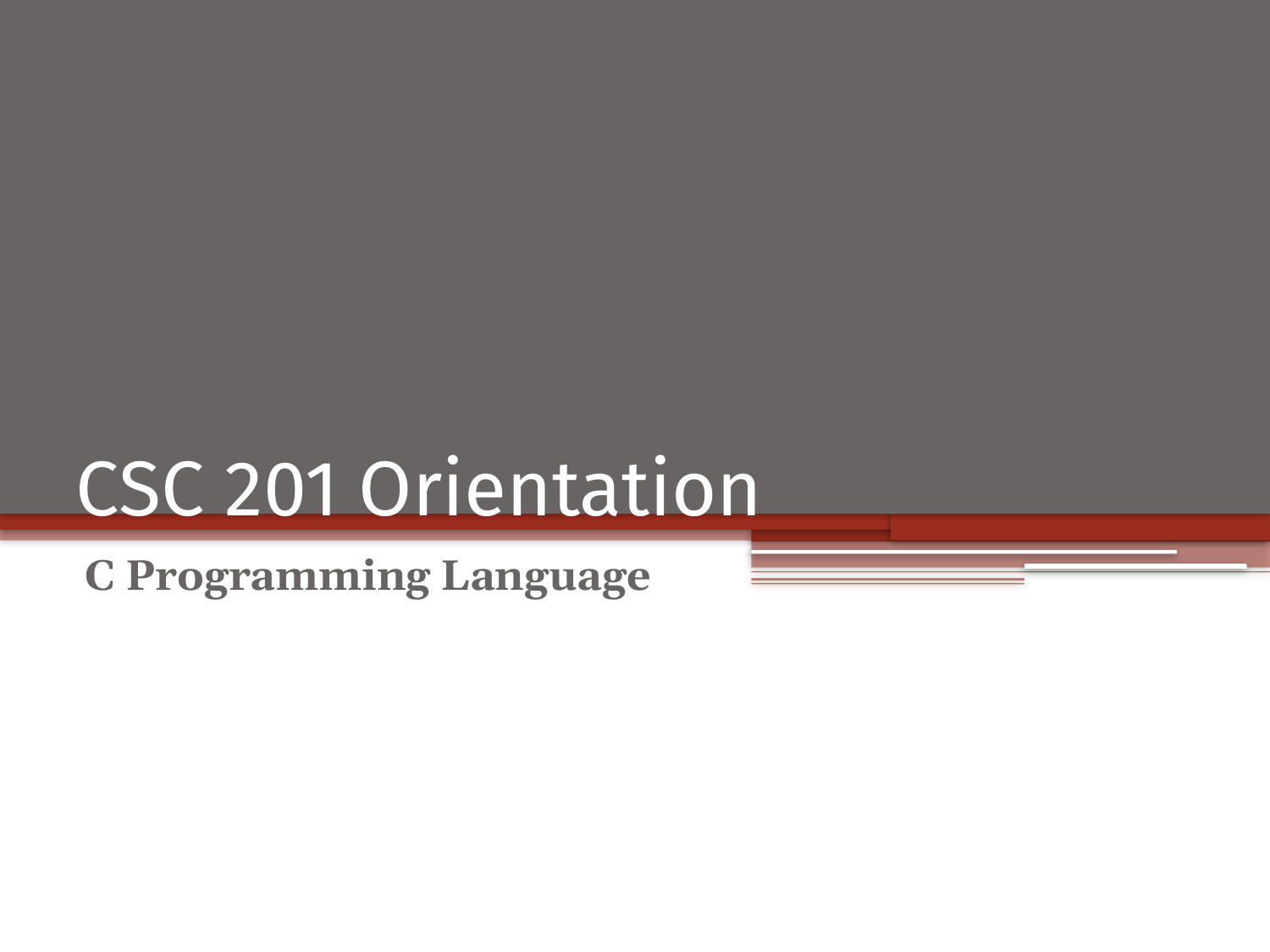

# CSC 201 Orientation
C Programming Language